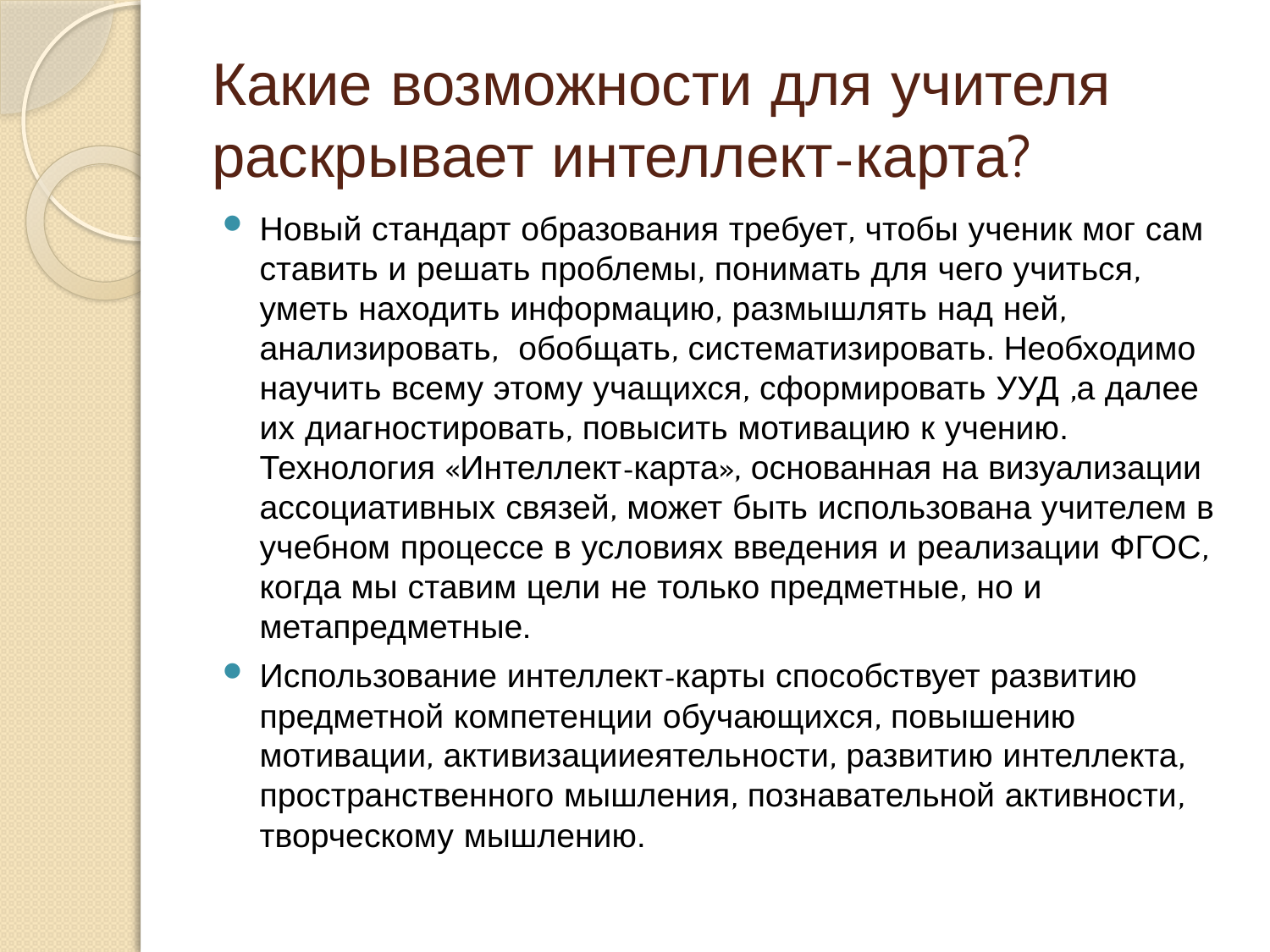

# Какие возможности для учителя раскрывает интеллект-карта?
Новый стандарт образования требует, чтобы ученик мог сам ставить и решать проблемы, понимать для чего учиться, уметь находить информацию, размышлять над ней, анализировать,  обобщать, систематизировать. Необходимо научить всему этому учащихся, сформировать УУД ,а далее их диагностировать, повысить мотивацию к учению. Технология «Интеллект-карта», основанная на визуализации ассоциативных связей, может быть использована учителем в учебном процессе в условиях введения и реализации ФГОС, когда мы ставим цели не только предметные, но и метапредметные.
Использование интеллект-карты способствует развитию предметной компетенции обучающихся, повышению мотивации, активизацииеятельности, развитию интеллекта, пространственного мышления, познавательной активности, творческому мышлению.